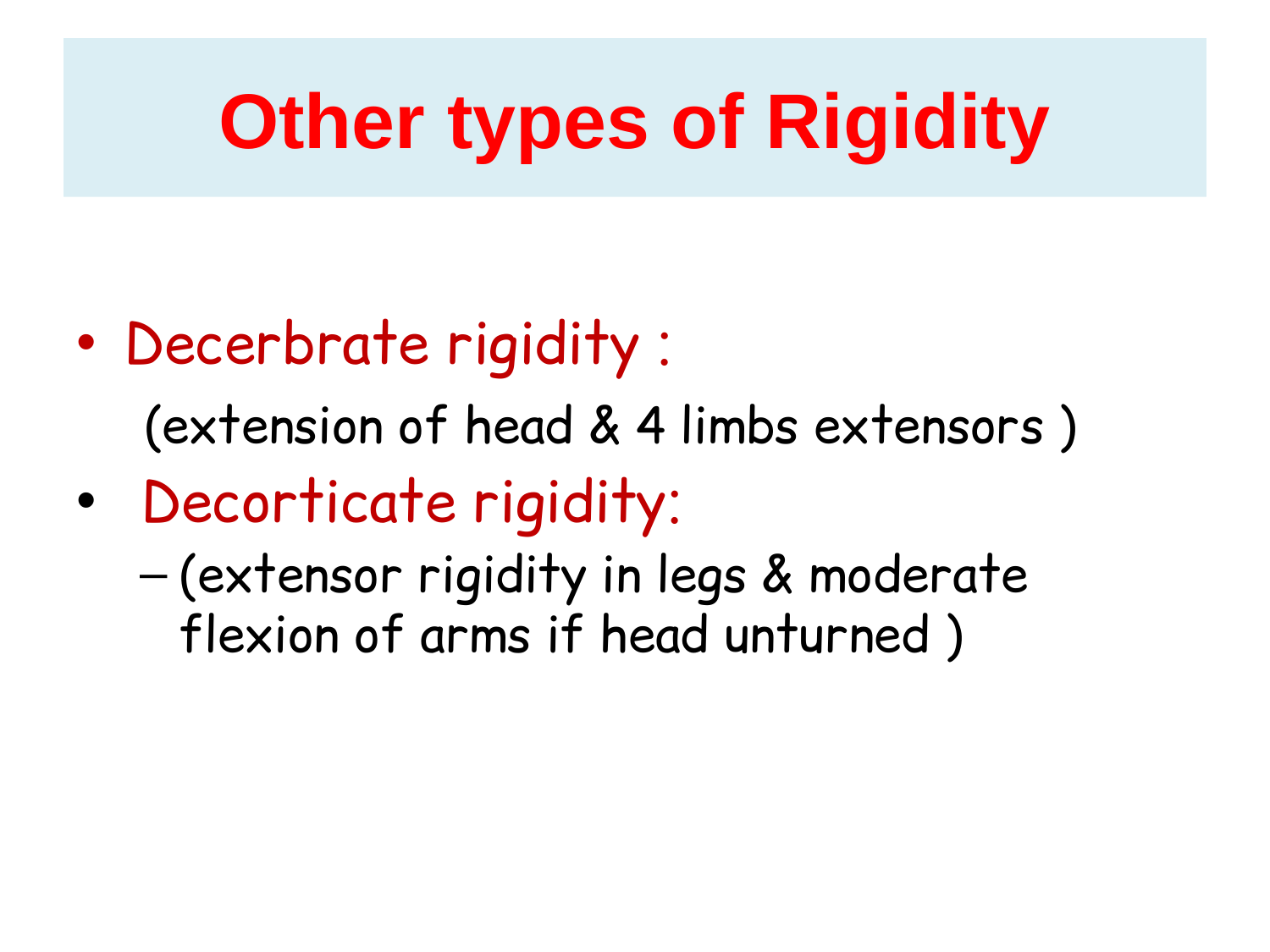

# Other types of Rigidity

Decerbrate rigidity :
    (extension of head & 4 limbs extensors )
 Decorticate rigidity:
(extensor rigidity in legs & moderate flexion of arms if head unturned )